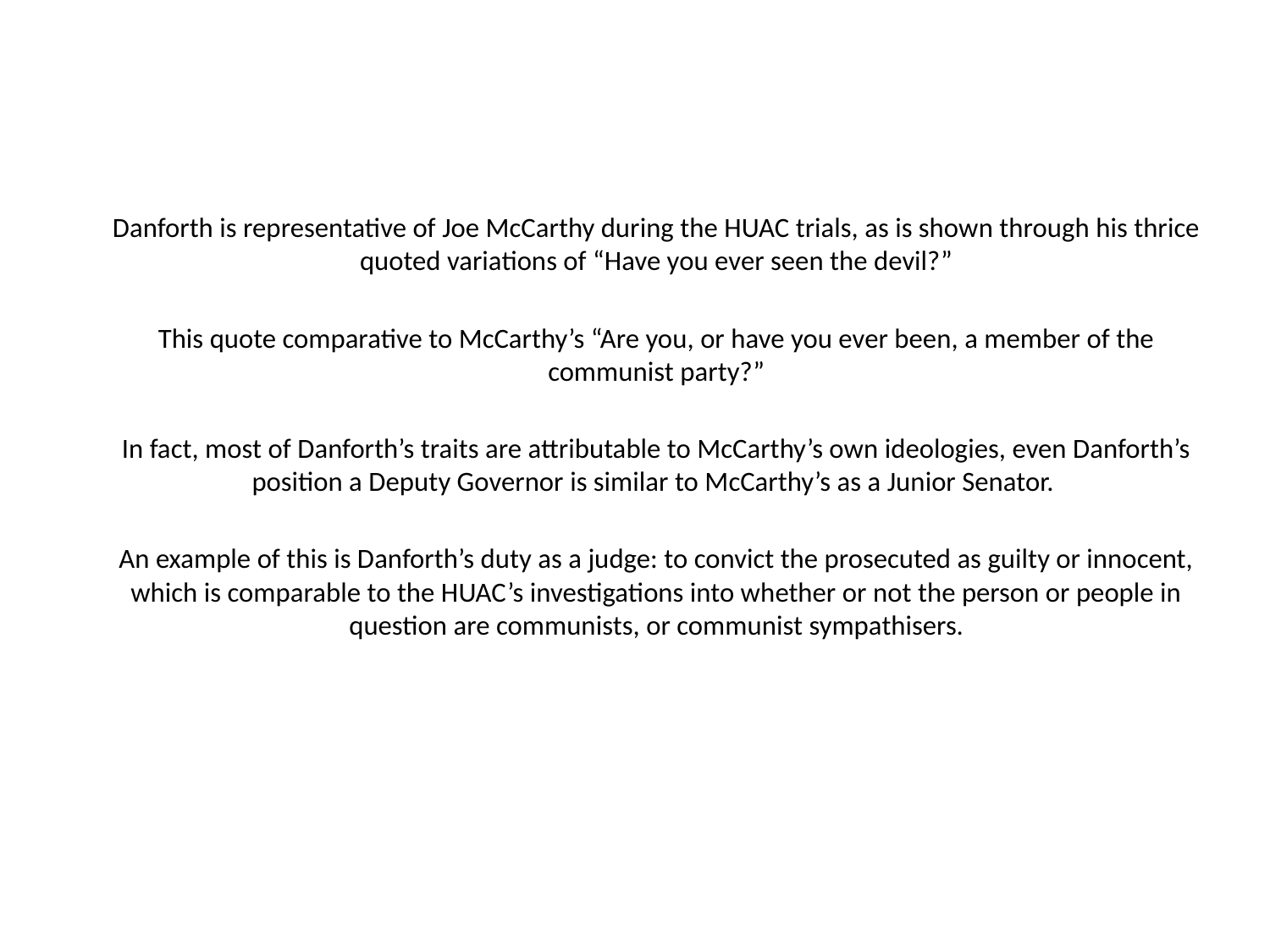

#

Danforth is representative of Joe McCarthy during the HUAC trials, as is shown through his thrice quoted variations of “Have you ever seen the devil?”

This quote comparative to McCarthy’s “Are you, or have you ever been, a member of the communist party?”

In fact, most of Danforth’s traits are attributable to McCarthy’s own ideologies, even Danforth’s position a Deputy Governor is similar to McCarthy’s as a Junior Senator.

An example of this is Danforth’s duty as a judge: to convict the prosecuted as guilty or innocent, which is comparable to the HUAC’s investigations into whether or not the person or people in question are communists, or communist sympathisers.